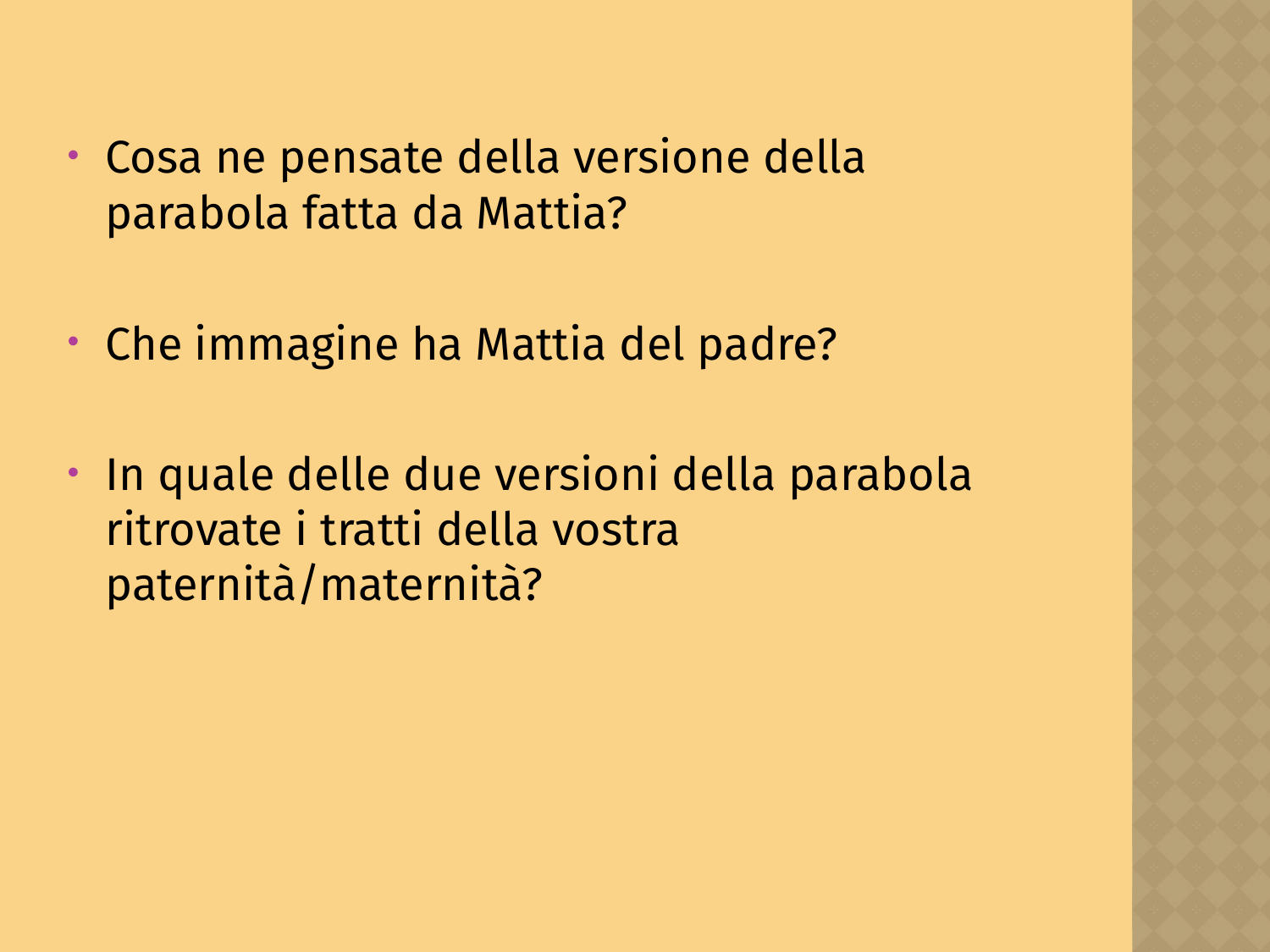

Cosa ne pensate della versione della parabola fatta da Mattia?

Che immagine ha Mattia del padre?

In quale delle due versioni della parabola ritrovate i tratti della vostra paternità/maternità?